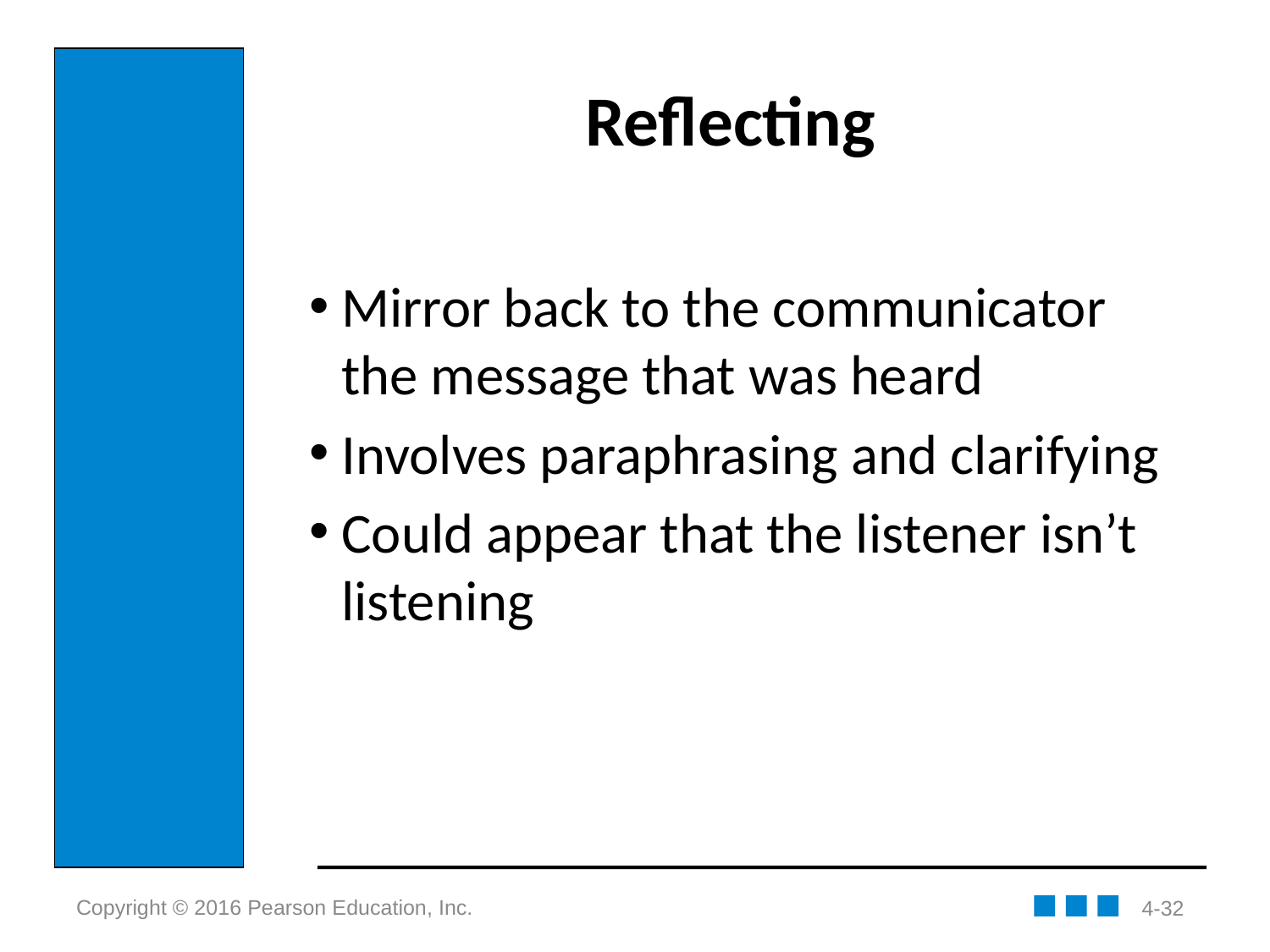

# Reflecting

Mirror back to the communicator the message that was heard
Involves paraphrasing and clarifying
Could appear that the listener isn’t listening

4-32
Copyright © 2016 Pearson Education, Inc.